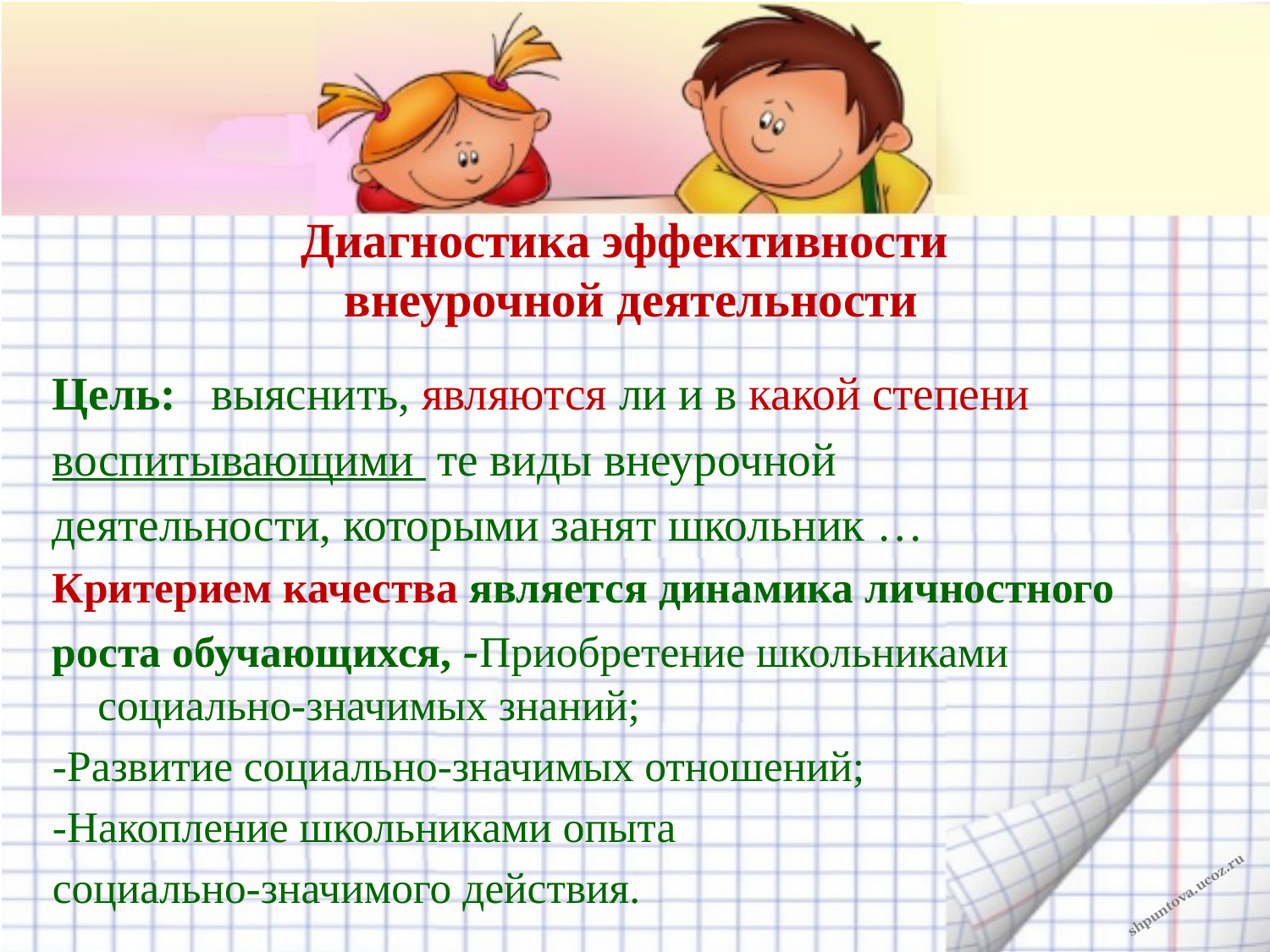

# Диагностика эффективности внеурочной деятельности
Цель:   выяснить, являются ли и в какой степени
воспитывающими  те виды внеурочной
деятельности, которыми занят школьник …
Критерием качества является динамика личностного
роста обучающихся, -Приобретение школьниками социально-значимых знаний;
-Развитие социально-значимых отношений;
-Накопление школьниками опыта
социально-значимого действия.